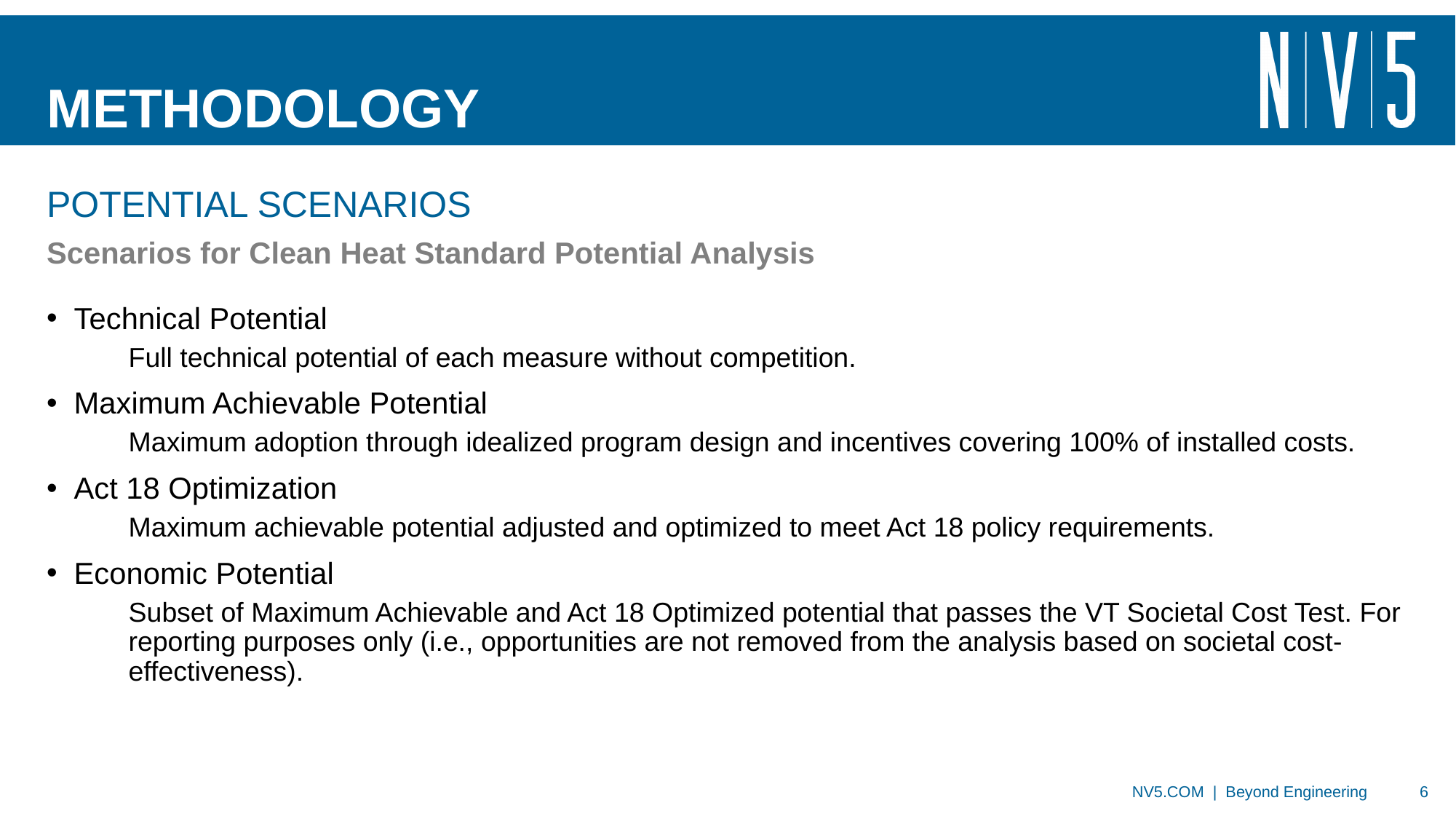

# Methodology
Potential Scenarios
Scenarios for Clean Heat Standard Potential Analysis
Technical Potential
Full technical potential of each measure without competition.
Maximum Achievable Potential
Maximum adoption through idealized program design and incentives covering 100% of installed costs.
Act 18 Optimization
Maximum achievable potential adjusted and optimized to meet Act 18 policy requirements.
Economic Potential
Subset of Maximum Achievable and Act 18 Optimized potential that passes the VT Societal Cost Test. For reporting purposes only (i.e., opportunities are not removed from the analysis based on societal cost-effectiveness).